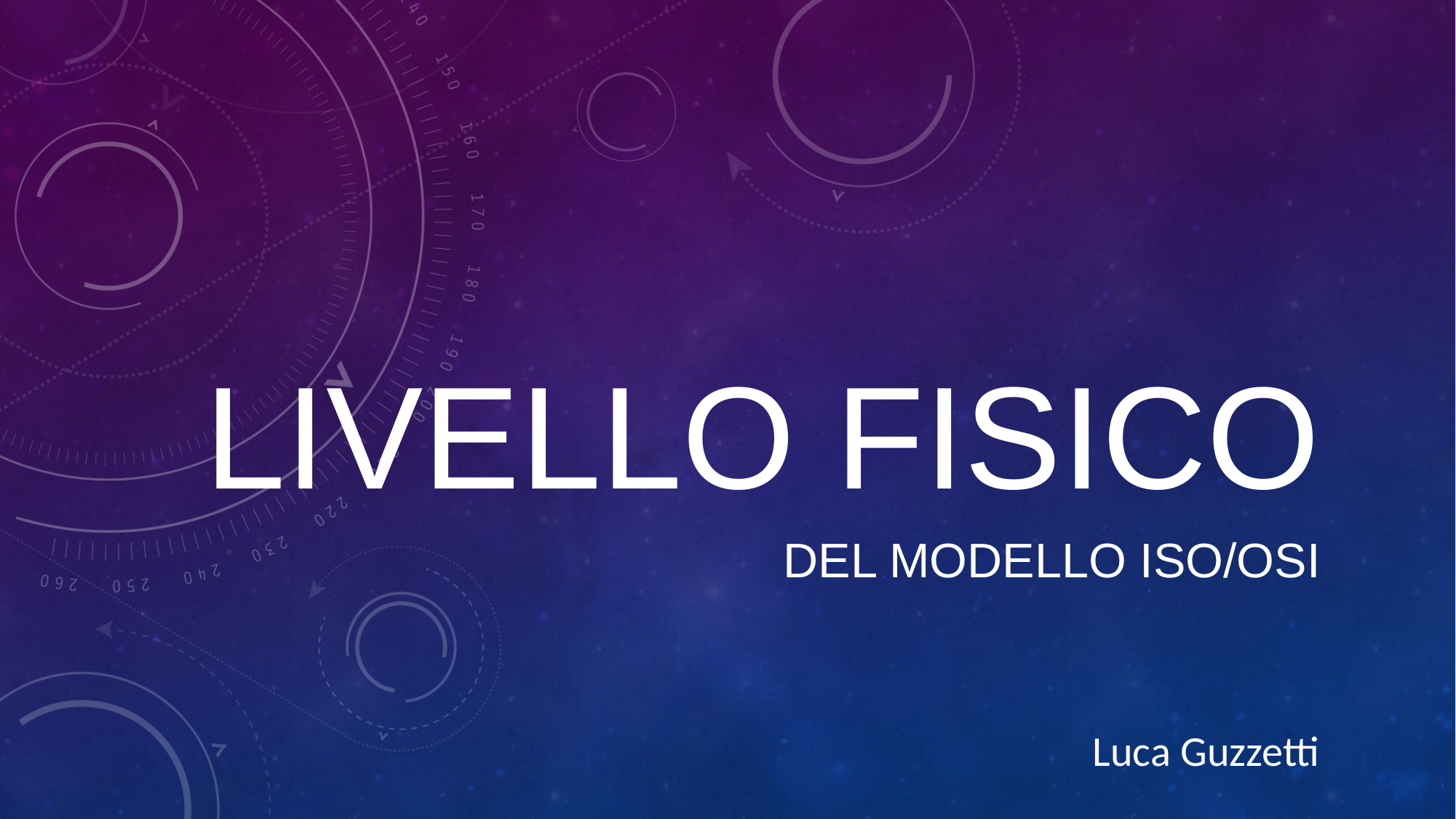

# Livello fisico
del modello ISO/OSI
Luca Guzzetti